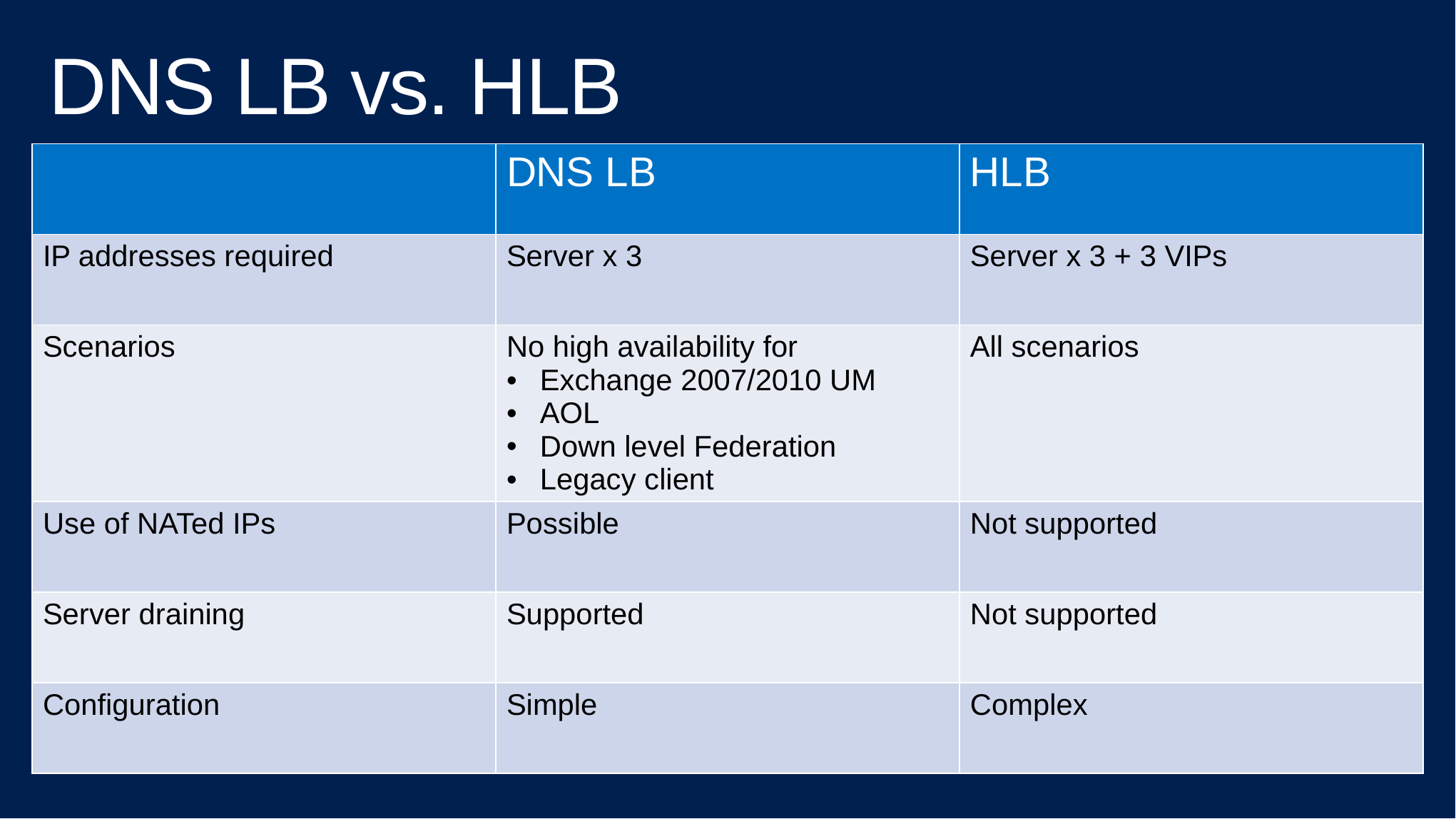

# DNS LB vs. HLB

|  | DNS LB | HLB |
| --- | --- | --- |
| IP addresses required | Server x 3 | Server x 3 + 3 VIPs |
| Scenarios | No high availability for Exchange 2007/2010 UM AOL Down level Federation Legacy client | All scenarios |
| Use of NATed IPs | Possible | Not supported |
| Server draining | Supported | Not supported |
| Configuration | Simple | Complex |